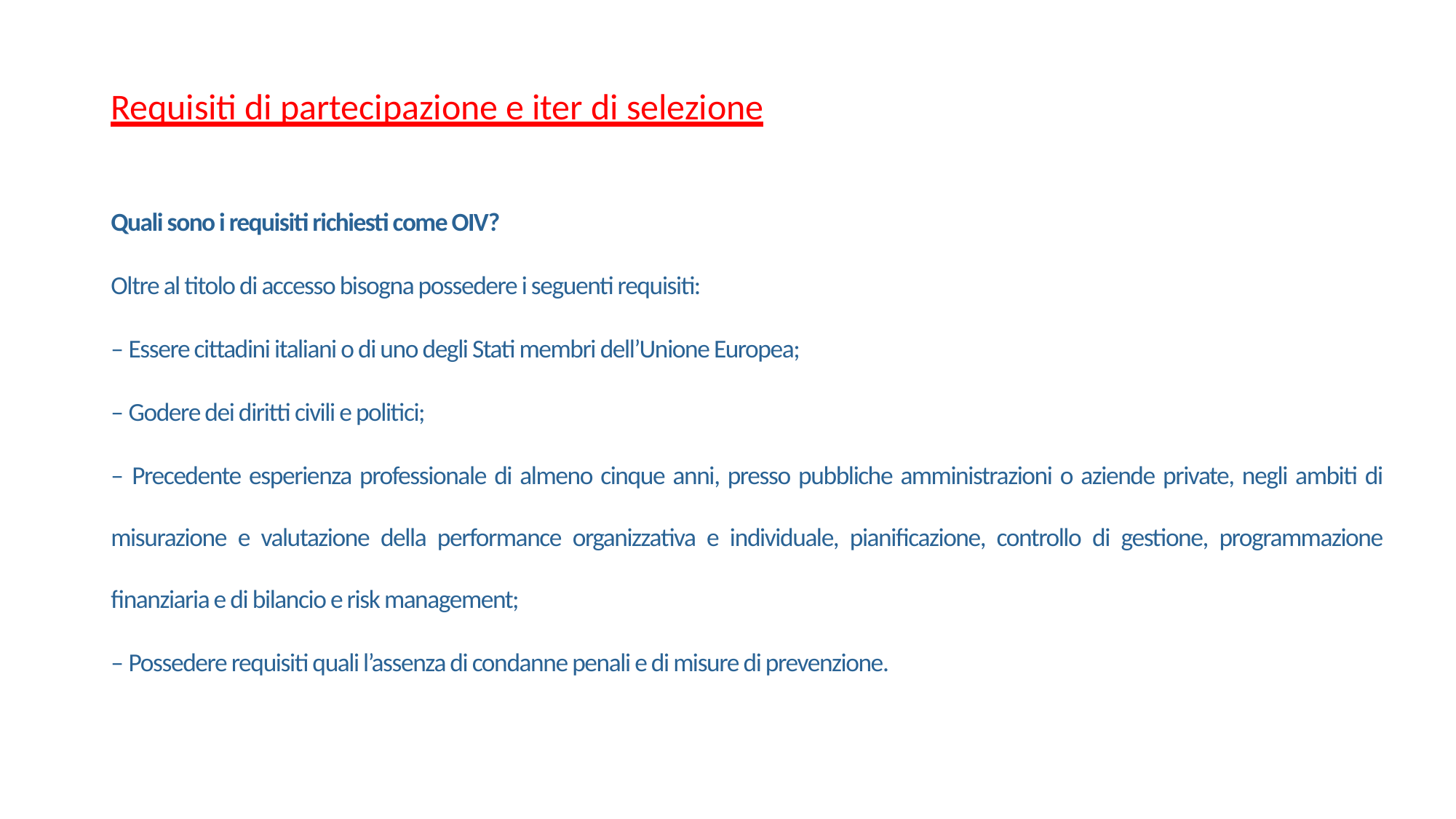

# Requisiti di partecipazione e iter di selezione
Quali sono i requisiti richiesti come OIV?
Oltre al titolo di accesso bisogna possedere i seguenti requisiti:
– Essere cittadini italiani o di uno degli Stati membri dell’Unione Europea;
– Godere dei diritti civili e politici;
– Precedente esperienza professionale di almeno cinque anni, presso pubbliche amministrazioni o aziende private, negli ambiti di misurazione e valutazione della performance organizzativa e individuale, pianificazione, controllo di gestione, programmazione finanziaria e di bilancio e risk management;
– Possedere requisiti quali l’assenza di condanne penali e di misure di prevenzione.